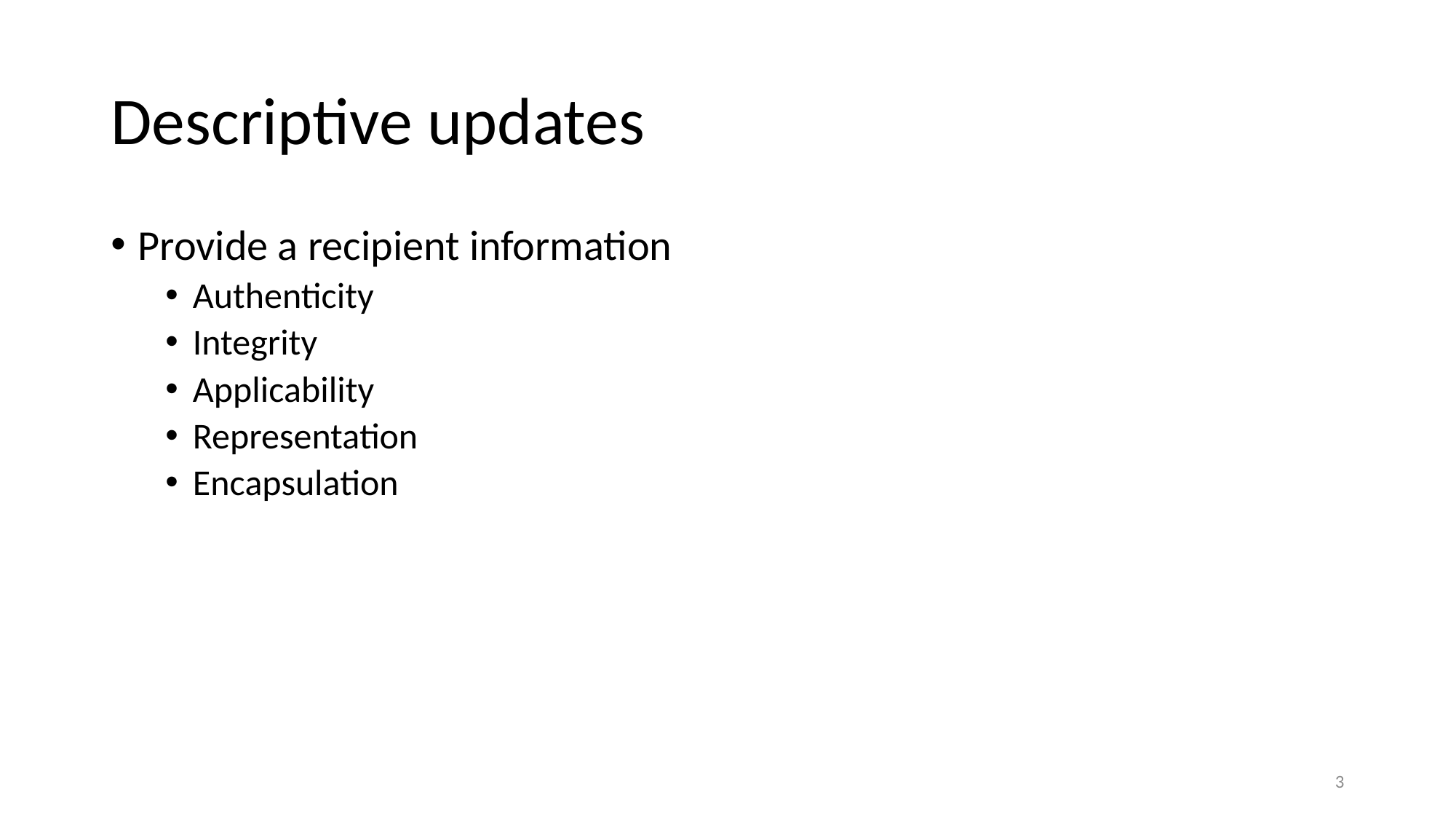

# Descriptive updates
Provide a recipient information
Authenticity
Integrity
Applicability
Representation
Encapsulation

3